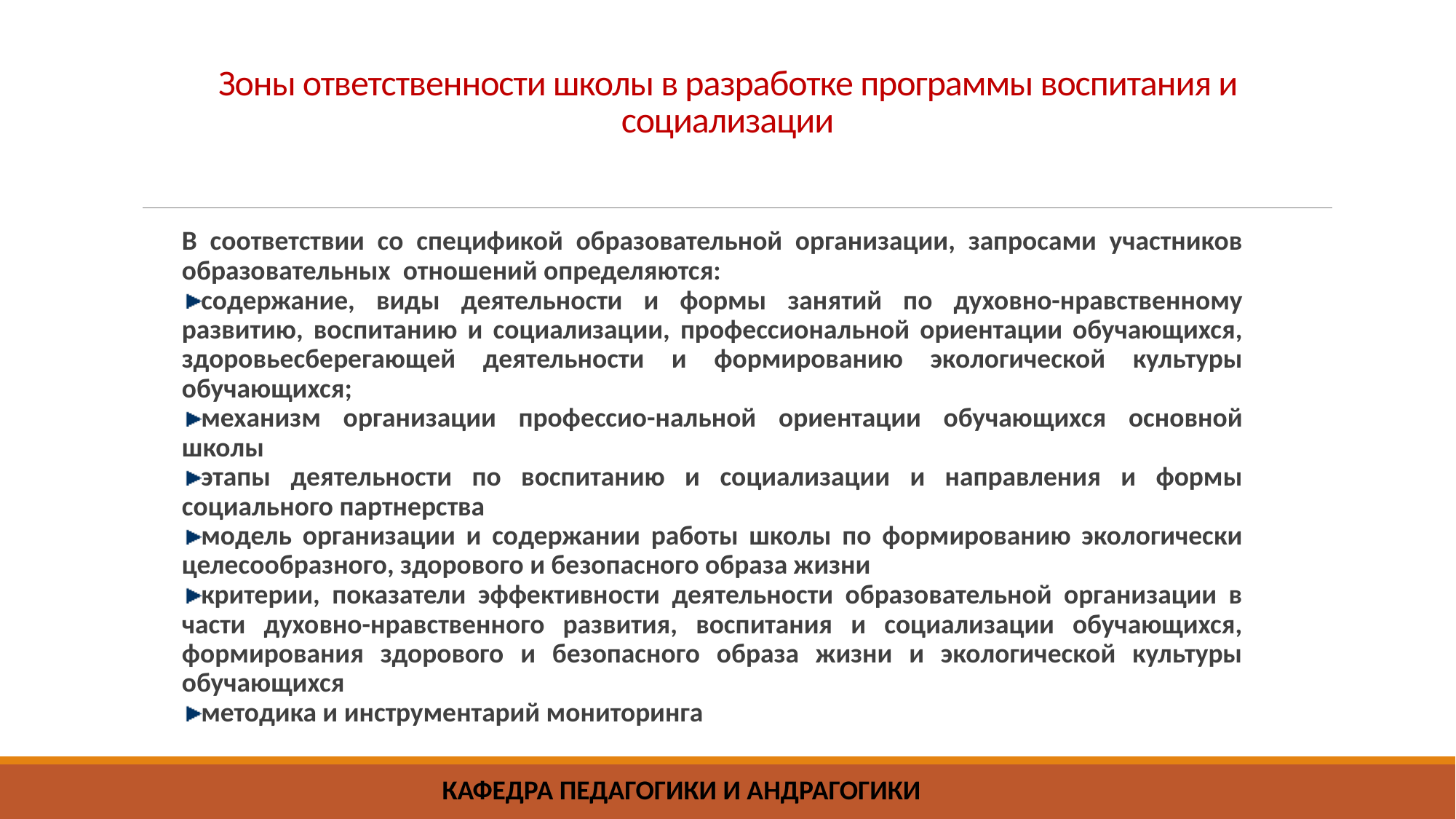

# Зоны ответственности школы в разработке программы воспитания и социализации
В соответствии со спецификой образовательной организации, запросами участников образовательных  отношений определяются:
содержание, виды деятельности и формы занятий по духовно-нравственному развитию, воспитанию и социализации, профессиональной ориентации обучающихся, здоровьесберегающей деятельности и формированию экологической культуры обучающихся;
механизм организации профессио-нальной ориентации обучающихся основной школы
этапы деятельности по воспитанию и социализации и направления и формы социального партнерства
модель организации и содержании работы школы по формированию экологически целесообразного, здорового и безопасного образа жизни
критерии, показатели эффективности деятельности образовательной организации в части духовно-нравственного развития, воспитания и социализации обучающихся, формирования здорового и безопасного образа жизни и экологической культуры обучающихся
методика и инструментарий мониторинга

КАФЕДРА ПЕДАГОГИКИ И АНДРАГОГИКИ